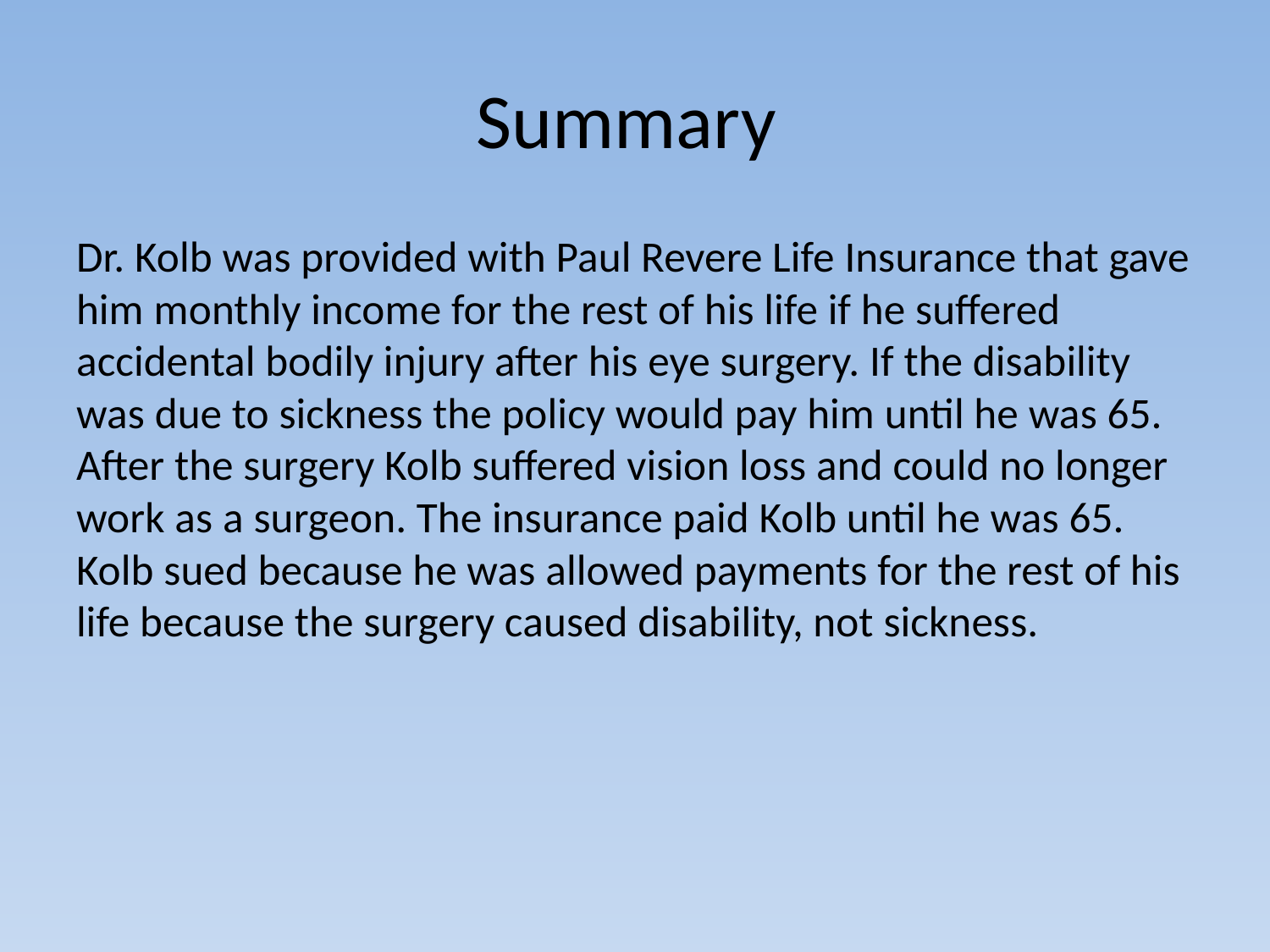

# Summary
Dr. Kolb was provided with Paul Revere Life Insurance that gave him monthly income for the rest of his life if he suffered accidental bodily injury after his eye surgery. If the disability was due to sickness the policy would pay him until he was 65. After the surgery Kolb suffered vision loss and could no longer work as a surgeon. The insurance paid Kolb until he was 65. Kolb sued because he was allowed payments for the rest of his life because the surgery caused disability, not sickness.